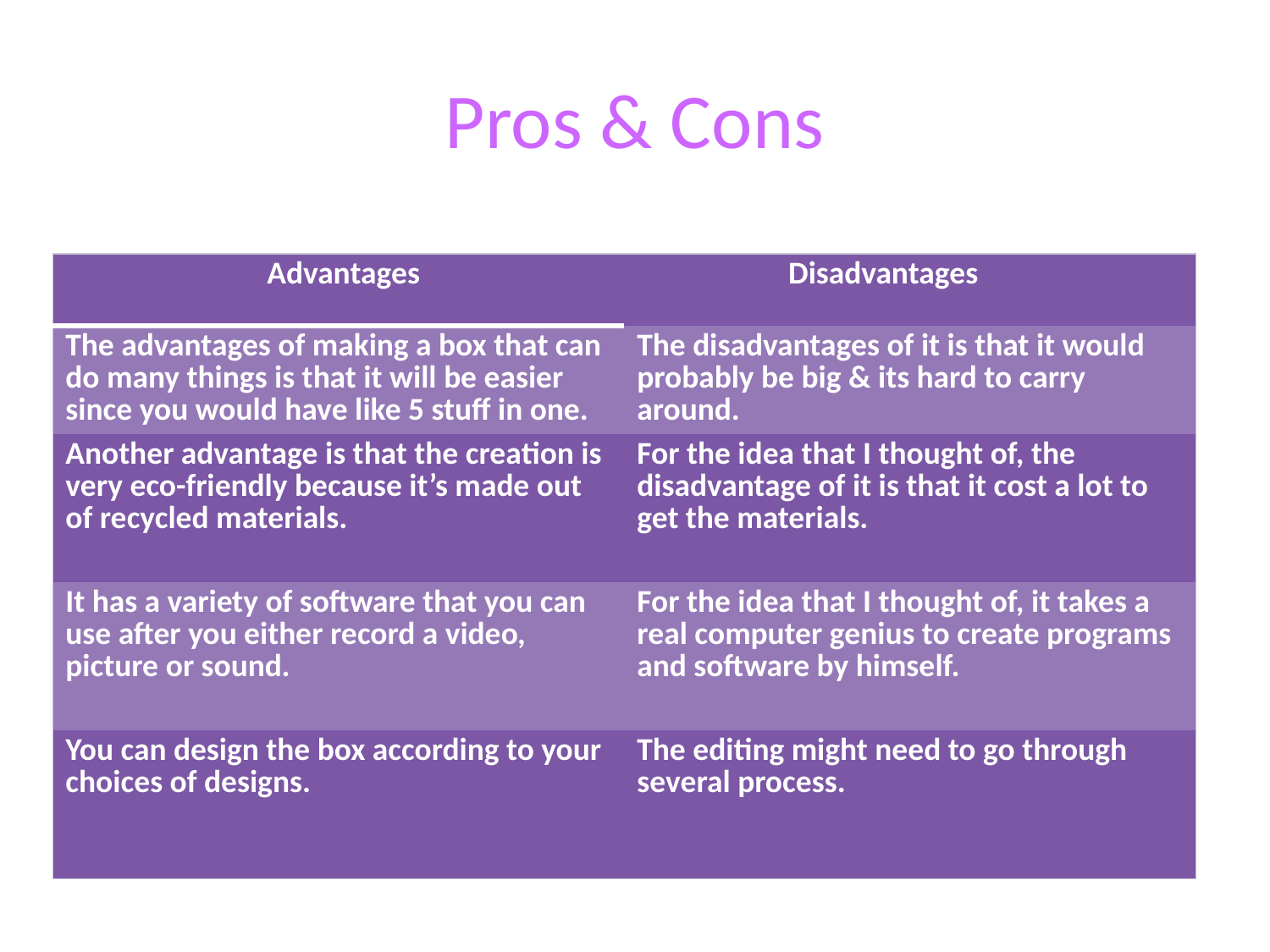

# Pros & Cons
| Advantages | Disadvantages |
| --- | --- |
| The advantages of making a box that can do many things is that it will be easier since you would have like 5 stuff in one. | The disadvantages of it is that it would probably be big & its hard to carry around. |
| Another advantage is that the creation is very eco-friendly because it’s made out of recycled materials. | For the idea that I thought of, the disadvantage of it is that it cost a lot to get the materials. |
| It has a variety of software that you can use after you either record a video, picture or sound. | For the idea that I thought of, it takes a real computer genius to create programs and software by himself. |
| You can design the box according to your choices of designs. | The editing might need to go through several process. |